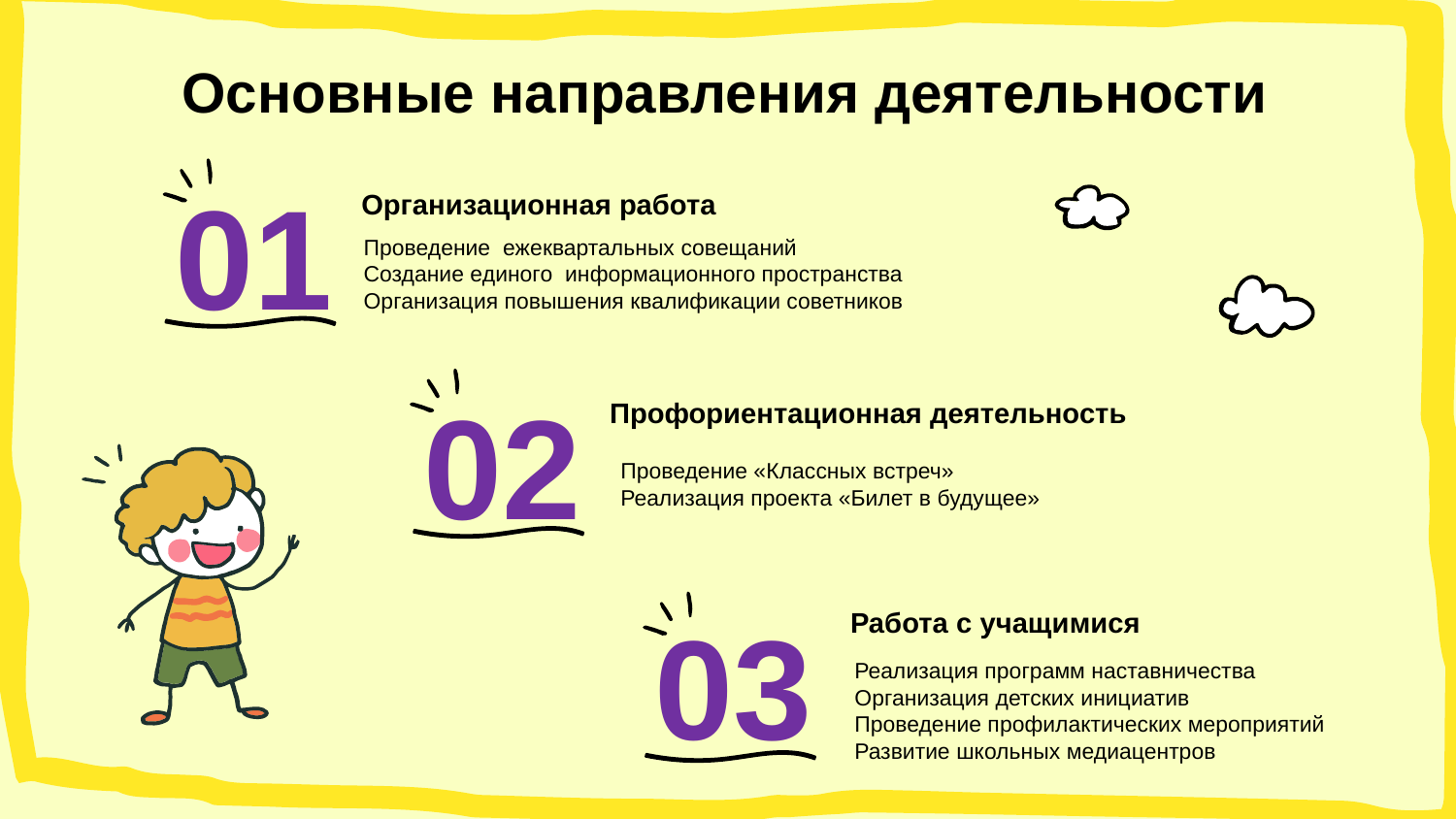

# Основные направления деятельности

Организационная работа

01
Проведение  ежеквартальных совещаний
Создание единого  информационного пространства
Организация повышения квалификации советников

Профориентационная деятельность
02
Проведение «Классных встреч»
Реализация проекта «Билет в будущее»

Работа с учащимися
03
Реализация программ наставничества
Организация детских инициатив
Проведение профилактических мероприятий
Развитие школьных медиацентров